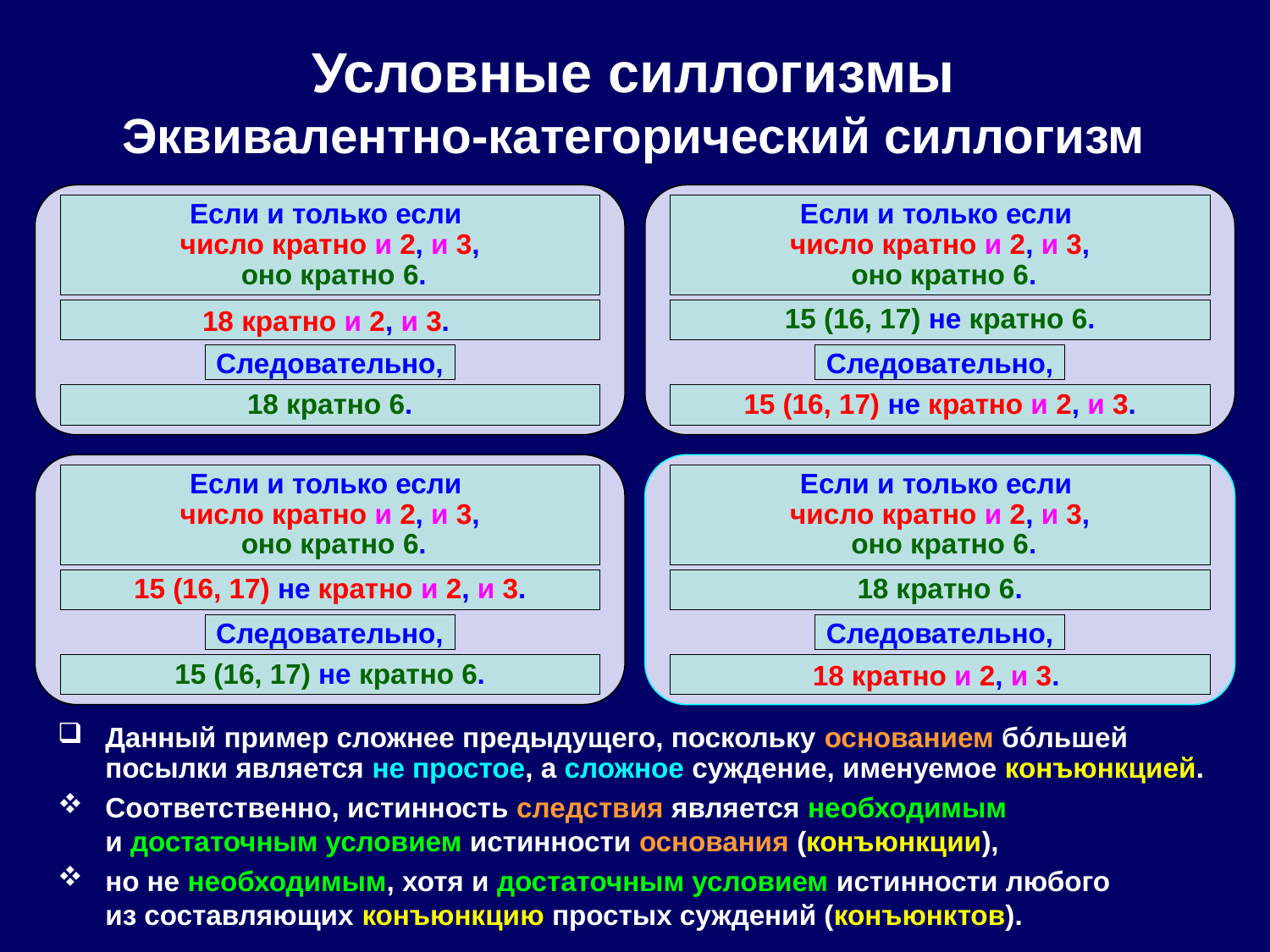

# Условные силлогизмы Эквивалентно-категорический силлогизм

Если и только если
 число кратно и 2, и 3,
 оно кратно 6.
Если и только если
 число кратно и 2, и 3,
 оно кратно 6.
18 кратно и 2, и 3.
15 (16, 17) не кратно 6.
Следовательно,
Следовательно,
18 кратно 6.
15 (16, 17) не кратно и 2, и 3.

Если и только если
 число кратно и 2, и 3,
 оно кратно 6.
Если и только если
 число кратно и 2, и 3,
 оно кратно 6.
15 (16, 17) не кратно и 2, и 3.
18 кратно 6.
Следовательно,
Следовательно,
15 (16, 17) не кратно 6.
18 кратно и 2, и 3.
Данный пример сложнее предыдущего, поскольку основанием бóльшей посылки является не простое, а сложное суждение, именуемое конъюнкцией.
Соответственно, истинность следствия является необходимым
и достаточным условием истинности основания (конъюнкции),
но не необходимым, хотя и достаточным условием истинности любого
из составляющих конъюнкцию простых суждений (конъюнктов).